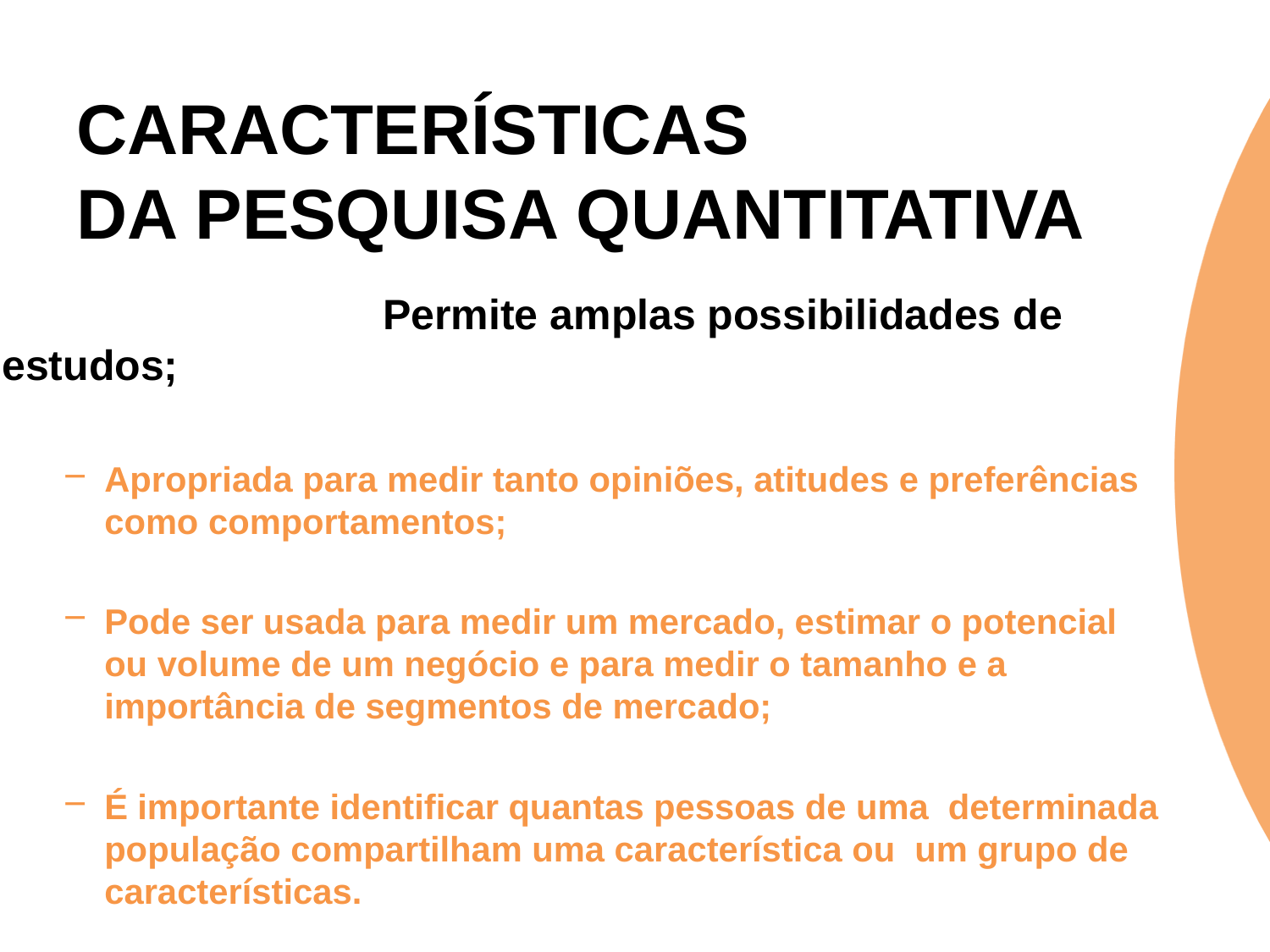

# CARACTERÍSTICAS DA PESQUISA QUANTITATIVA
			Permite amplas possibilidades de estudos;

Apropriada para medir tanto opiniões, atitudes e preferências  como comportamentos;

Pode ser usada para medir um mercado, estimar o potencial  ou volume de um negócio e para medir o tamanho e a  importância de segmentos de mercado;

É importante identificar quantas pessoas de uma  determinada população compartilham uma característica ou  um grupo de características.